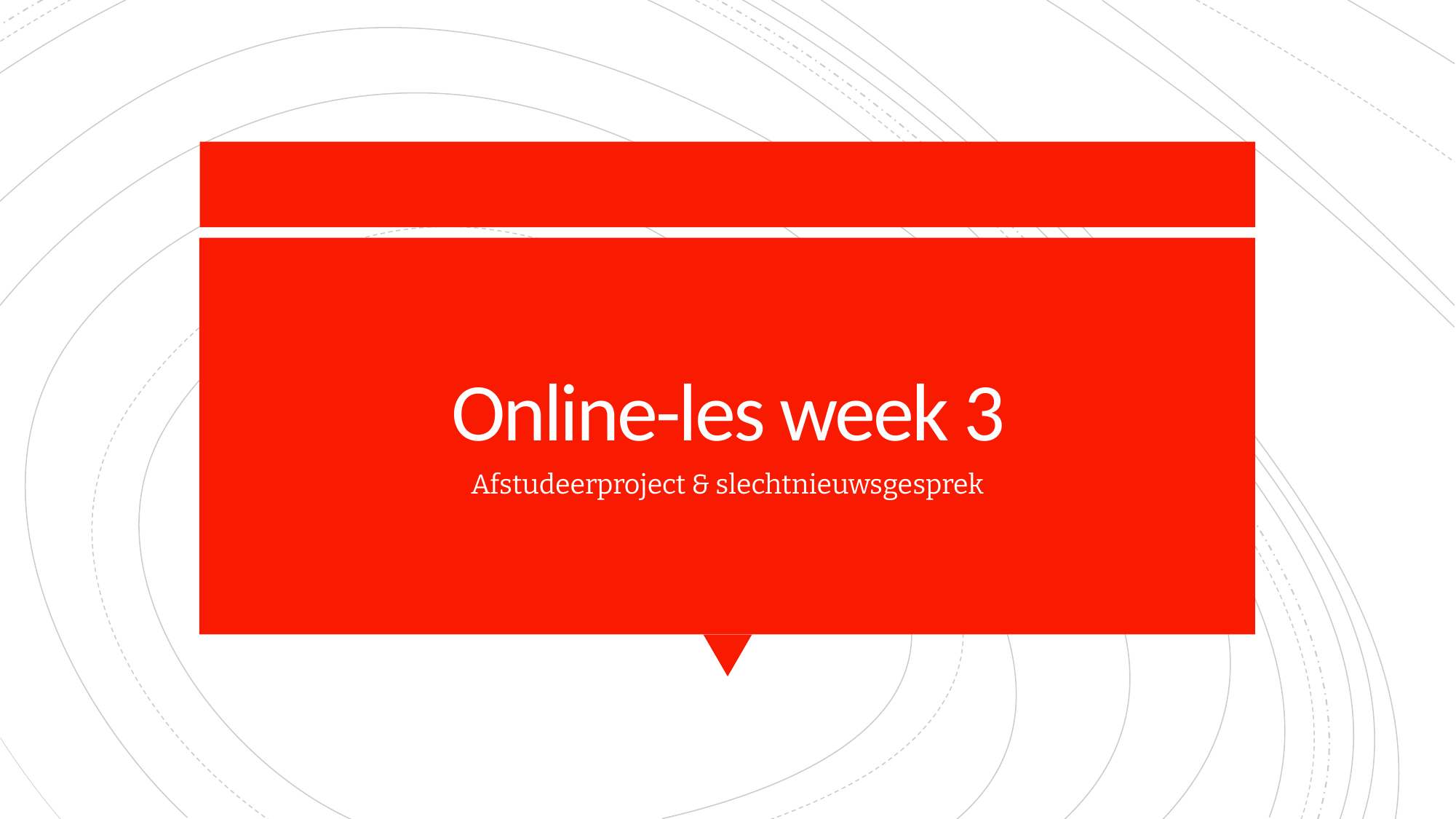

# Online-les week 3
Afstudeerproject & slechtnieuwsgesprek